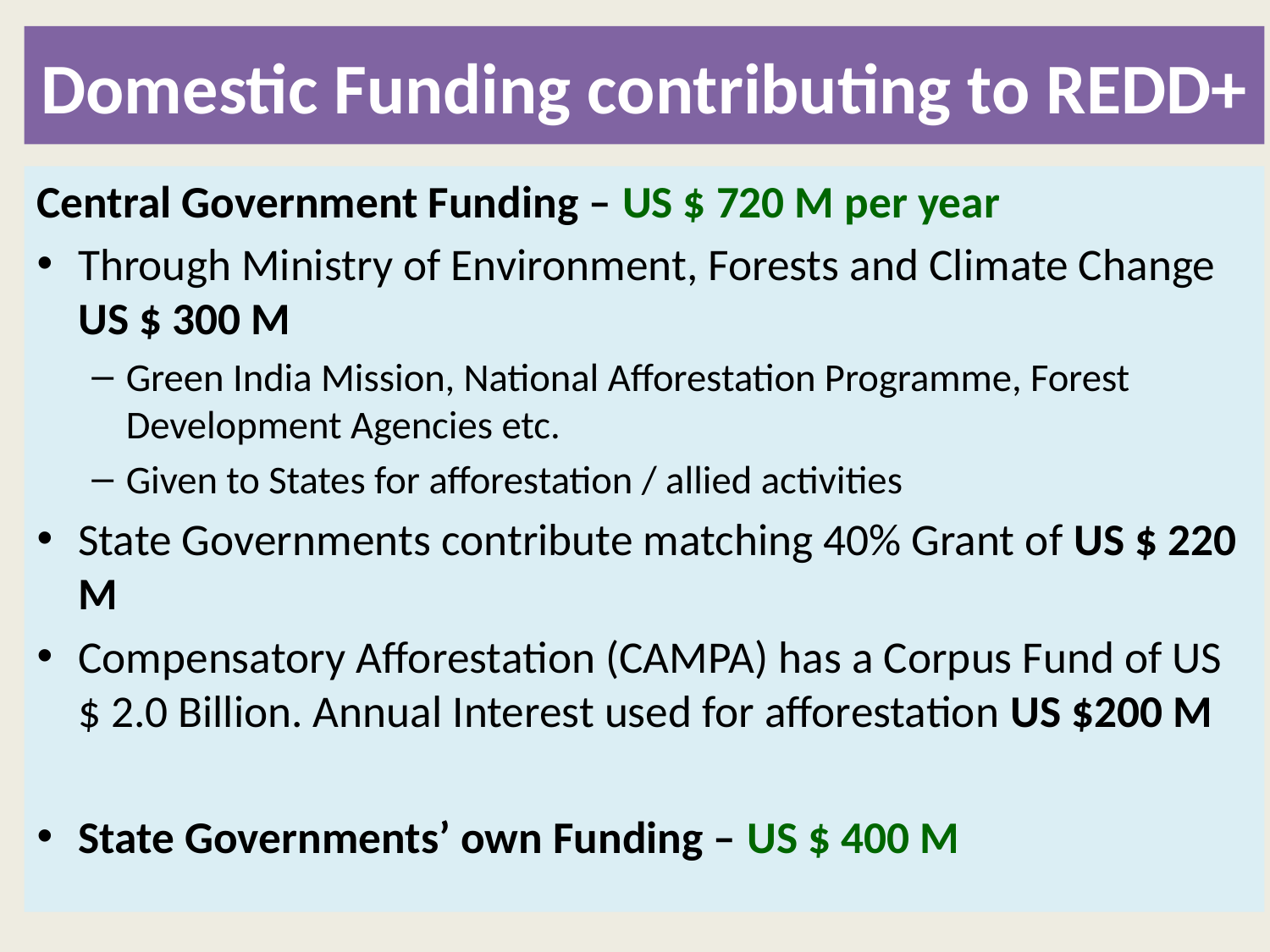

# Domestic Funding contributing to REDD+
Central Government Funding – US $ 720 M per year
Through Ministry of Environment, Forests and Climate Change US $ 300 M
Green India Mission, National Afforestation Programme, Forest Development Agencies etc.
Given to States for afforestation / allied activities
State Governments contribute matching 40% Grant of US $ 220 M
Compensatory Afforestation (CAMPA) has a Corpus Fund of US $ 2.0 Billion. Annual Interest used for afforestation US $200 M

State Governments’ own Funding – US $ 400 M